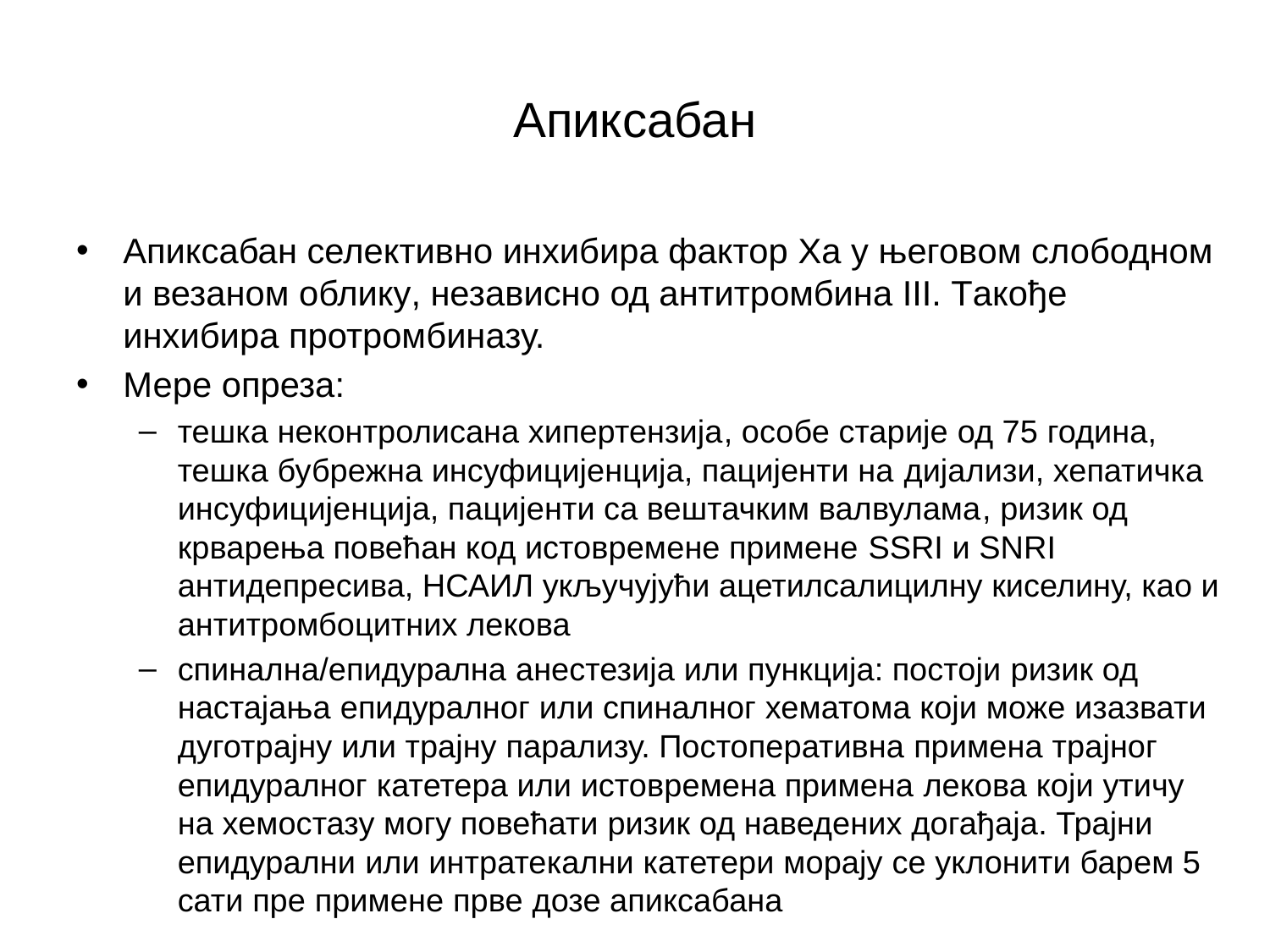

# Aпиксабан
Апиксабан селективно инхибира фактор Xа у његовoм слободнoм и везанoм облику, независно од антитромбинa III. Tакође инхибира протромбиназу.
Мере опреза:
тешка неконтролисана хипертензија, особе старије од 75 година, тешка бубрежна инсуфицијенција, пацијенти на дијализи, хепатичка инсуфицијенција, пацијенти са вештачким валвулама, ризик од крварења повећан код истовремене примене SSRI и SNRI антидепресива, НСАИЛ укључујући ацетилсалицилну киселину, као и антитромбоцитних лекова
спинална/епидурална анестезија или пункција: постоји ризик од настајања епидуралног или спиналног хематома који може изазвати дуготрајну или трајну парализу. Постоперативна примена трајног епидуралног катетера или истовремена примена лекова који утичу на хемостазу могу повећати ризик од наведених догађаја. Трајни епидурални или интратекални катетери морају се уклонити барем 5 сати пре примене прве дозе апиксабана